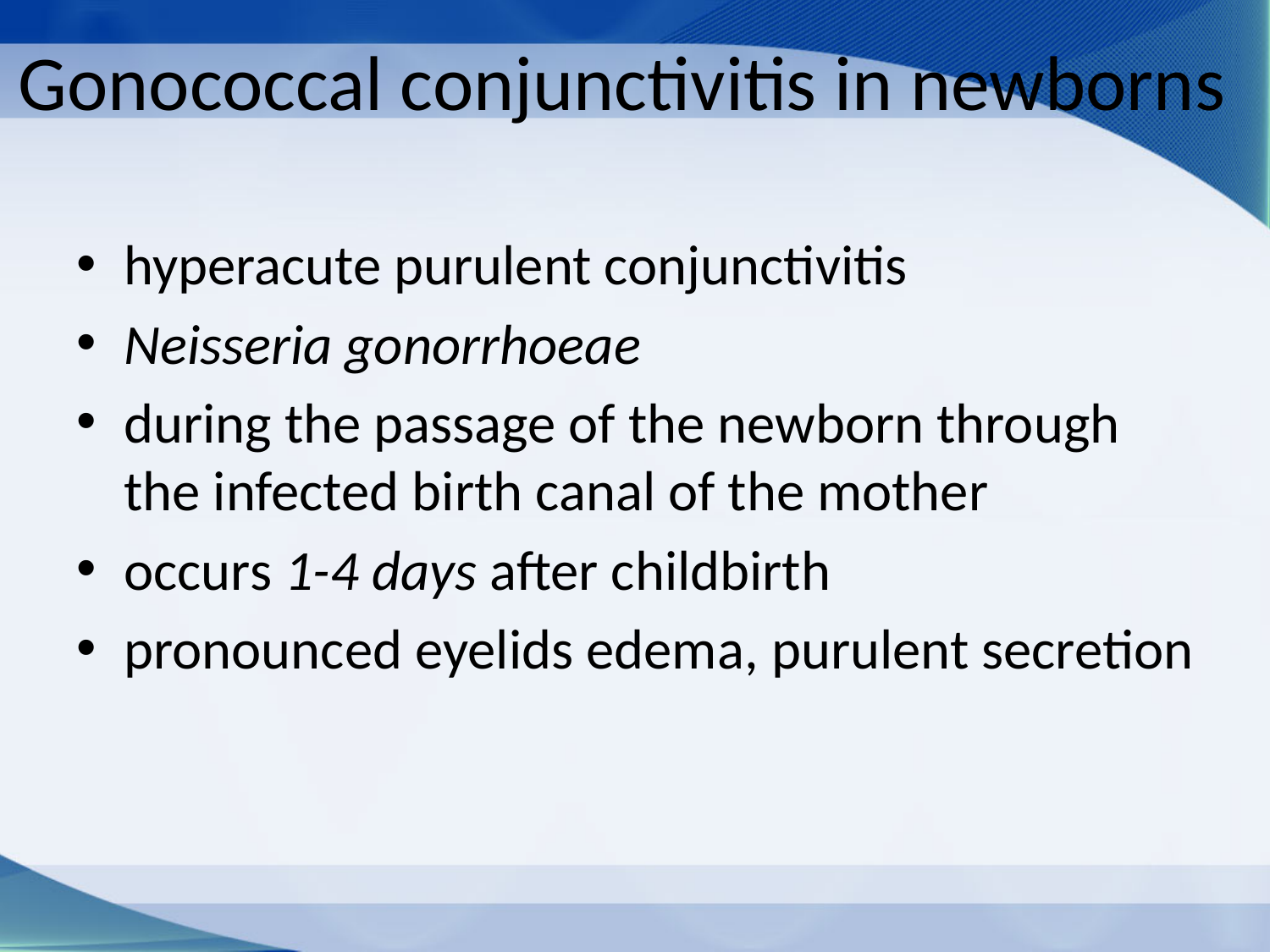

# Gonococcal conjunctivitis in newborns
hyperacute purulent conjunctivitis
Neisseria gonorrhoeae
during the passage of the newborn through the infected birth canal of the mother
occurs 1-4 days after childbirth
pronounced eyelids edema, purulent secretion